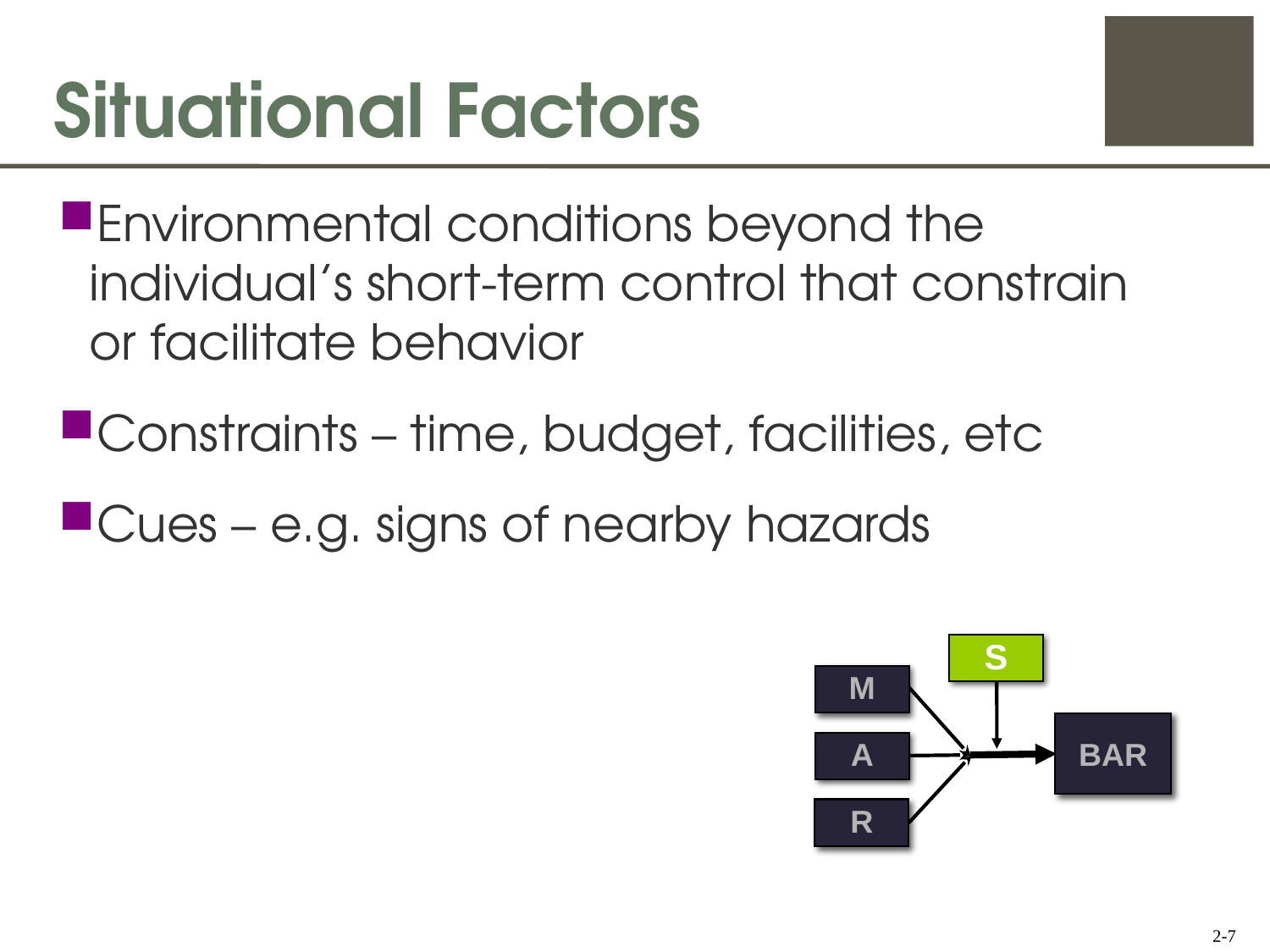

# Situational Factors

Environmental conditions beyond the individual’s short-term control that constrain or facilitate behavior
Constraints – time, budget, facilities, etc
Cues – e.g. signs of nearby hazards
S
M

BAR
A

R